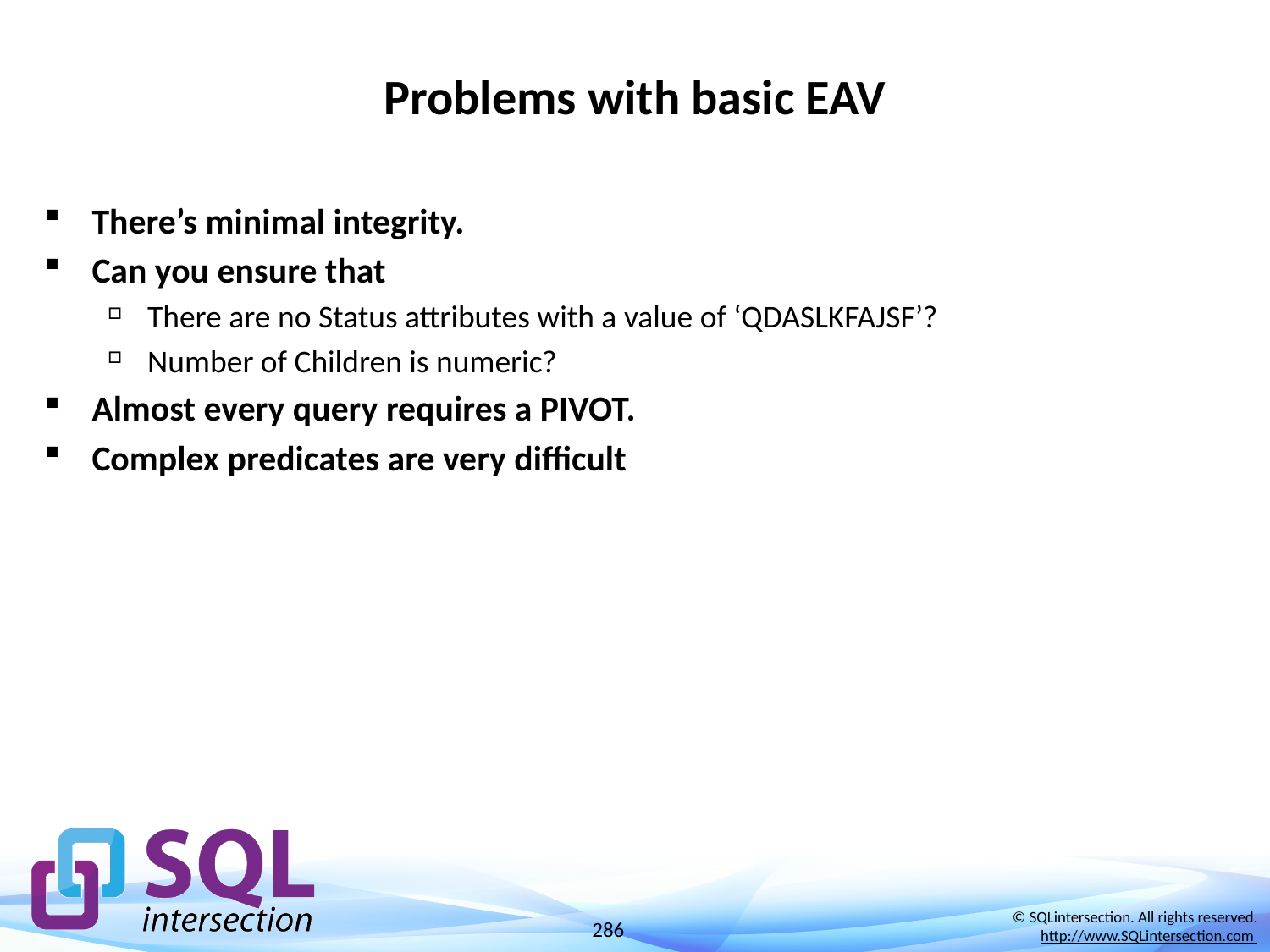

# Problems with basic EAV
There’s minimal integrity.
Can you ensure that
There are no Status attributes with a value of ‘QDASLKFAJSF’?
Number of Children is numeric?
Almost every query requires a PIVOT.
Complex predicates are very difficult